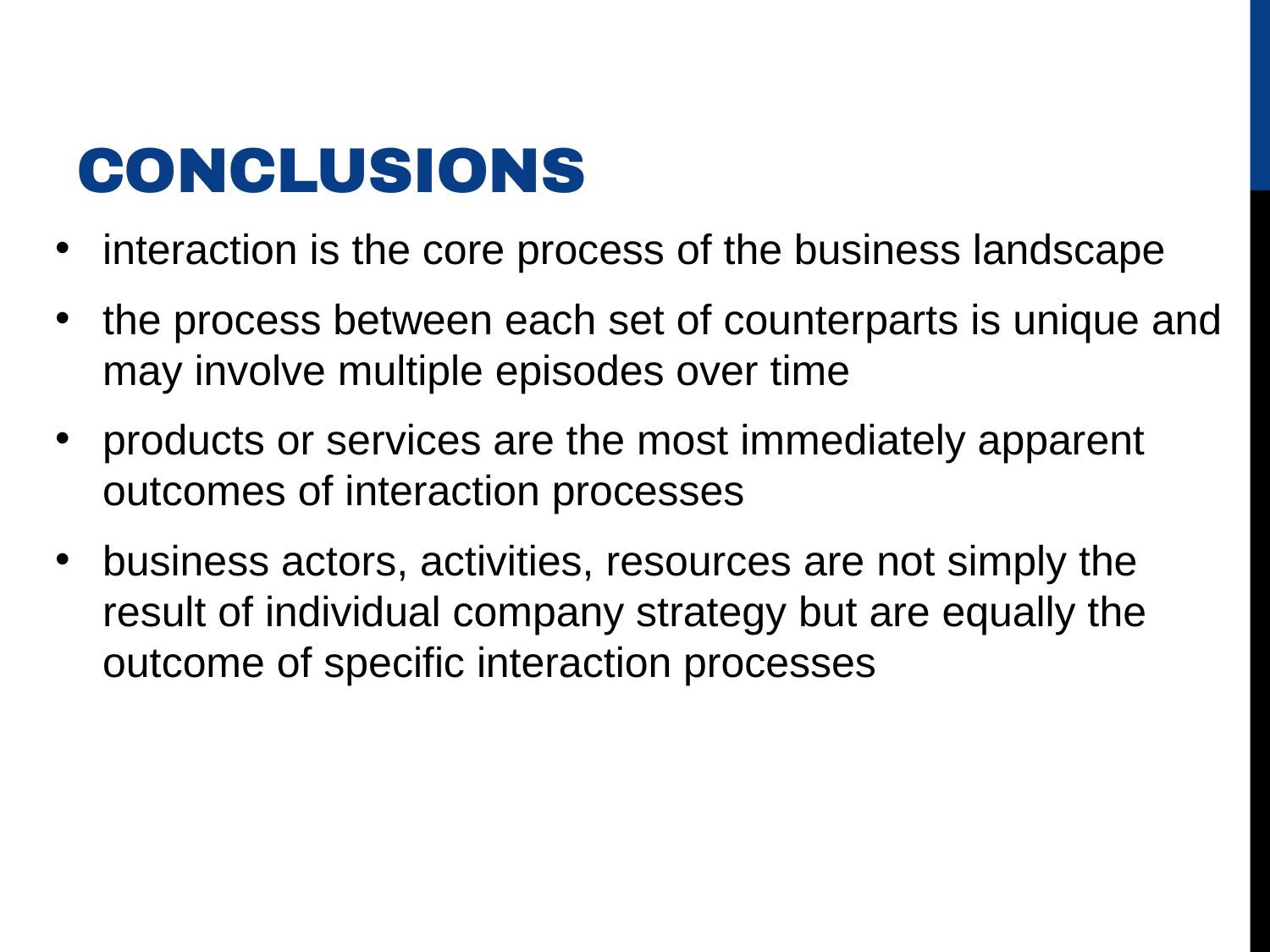

# Conclusions
interaction is the core process of the business landscape
the process between each set of counterparts is unique and may involve multiple episodes over time
products or services are the most immediately apparent outcomes of interaction processes
business actors, activities, resources are not simply the result of individual company strategy but are equally the outcome of specific interaction processes